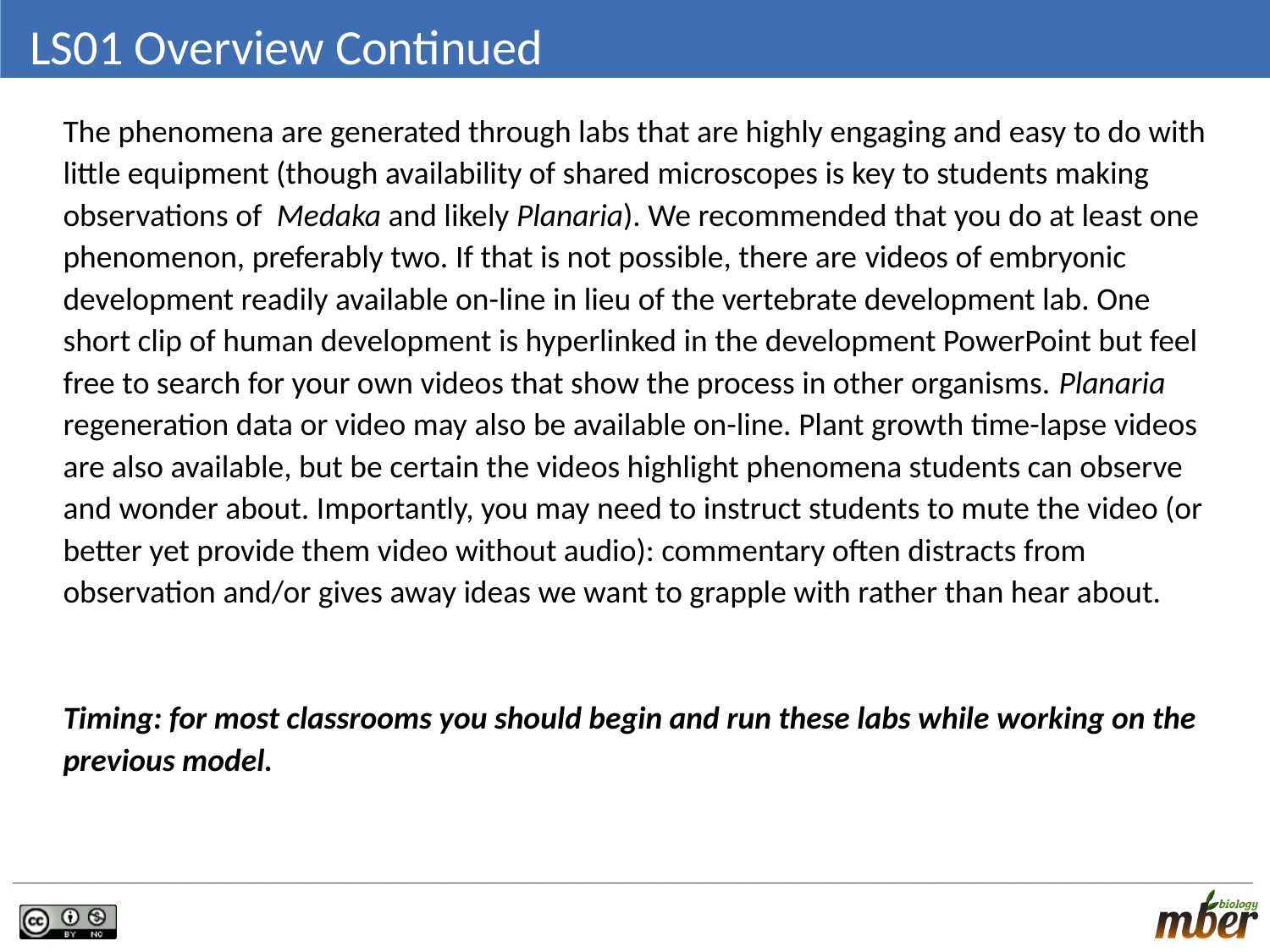

# LS01 Overview Continued
The phenomena are generated through labs that are highly engaging and easy to do with little equipment (though availability of shared microscopes is key to students making observations of  Medaka and likely Planaria). We recommended that you do at least one phenomenon, preferably two. If that is not possible, there are videos of embryonic development readily available on-line in lieu of the vertebrate development lab. One short clip of human development is hyperlinked in the development PowerPoint but feel free to search for your own videos that show the process in other organisms. Planaria regeneration data or video may also be available on-line. Plant growth time-lapse videos are also available, but be certain the videos highlight phenomena students can observe and wonder about. Importantly, you may need to instruct students to mute the video (or better yet provide them video without audio): commentary often distracts from observation and/or gives away ideas we want to grapple with rather than hear about.

Timing: for most classrooms you should begin and run these labs while working on the previous model.